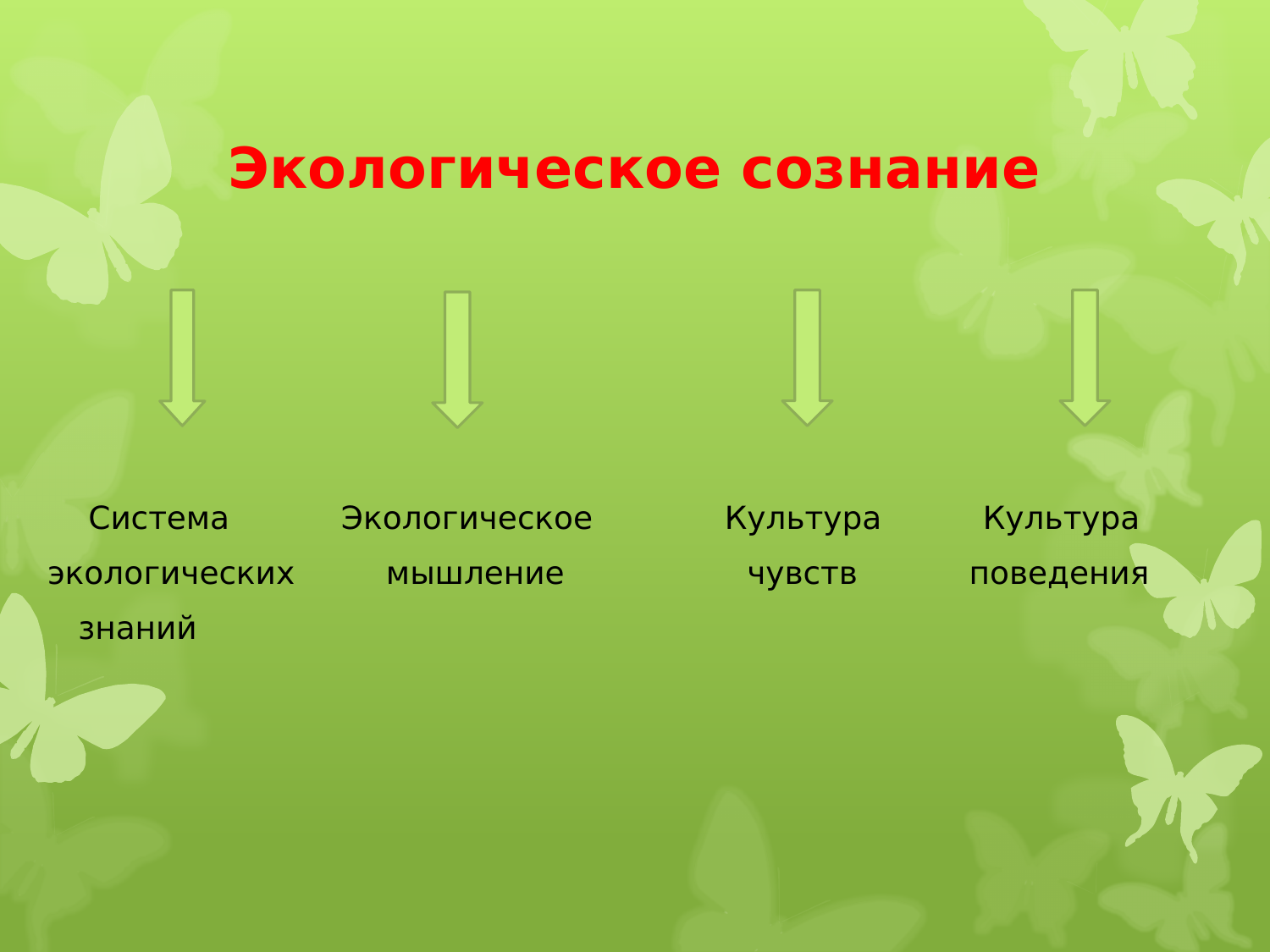

# Экологическое сознание

    Система           Экологическое             Культура          Культура
экологических         мышление                  чувств           поведения
   знаний